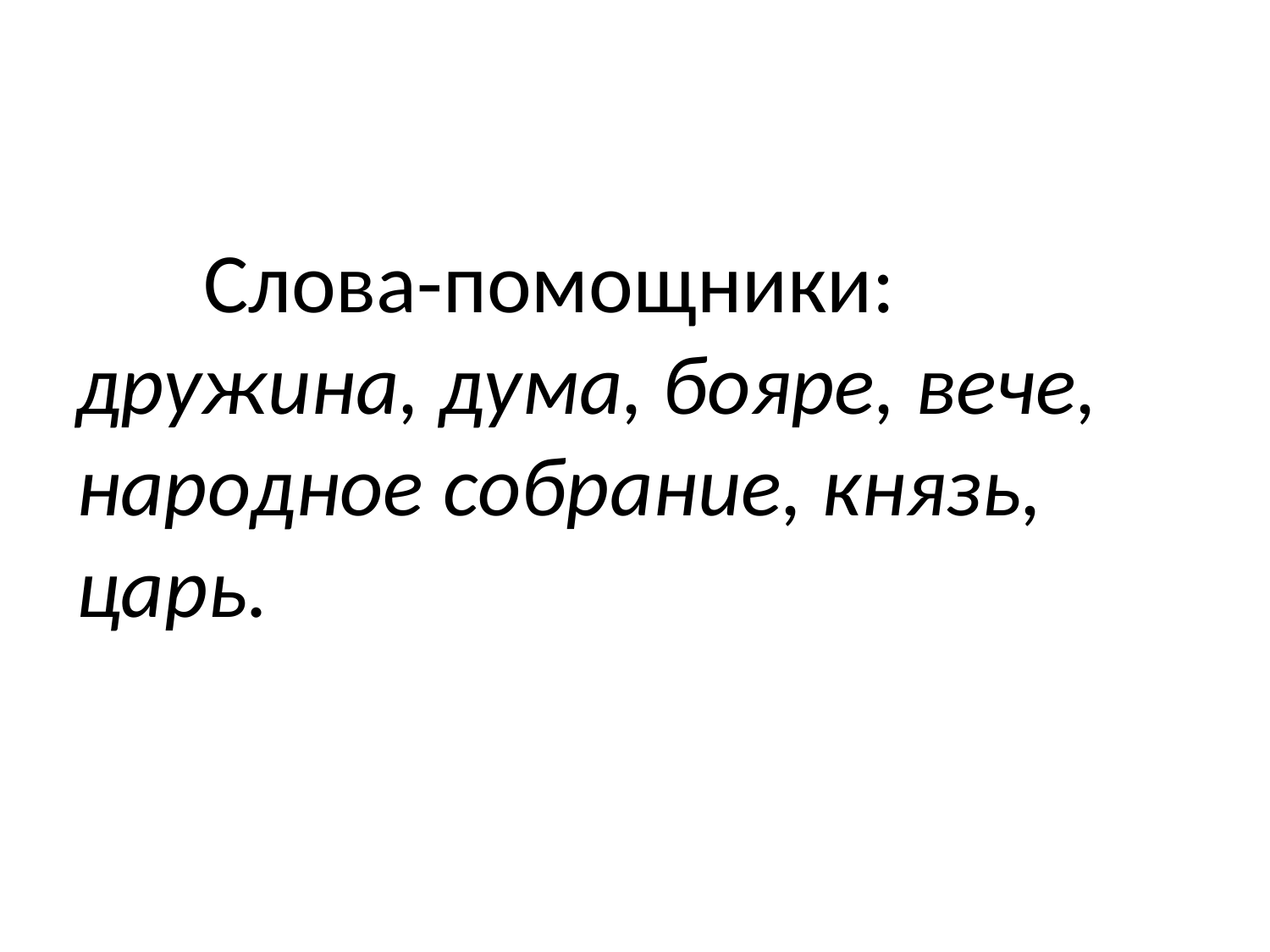

#
	Слова-помощники: дружина, дума, бояре, вече, народное собрание, князь, царь.